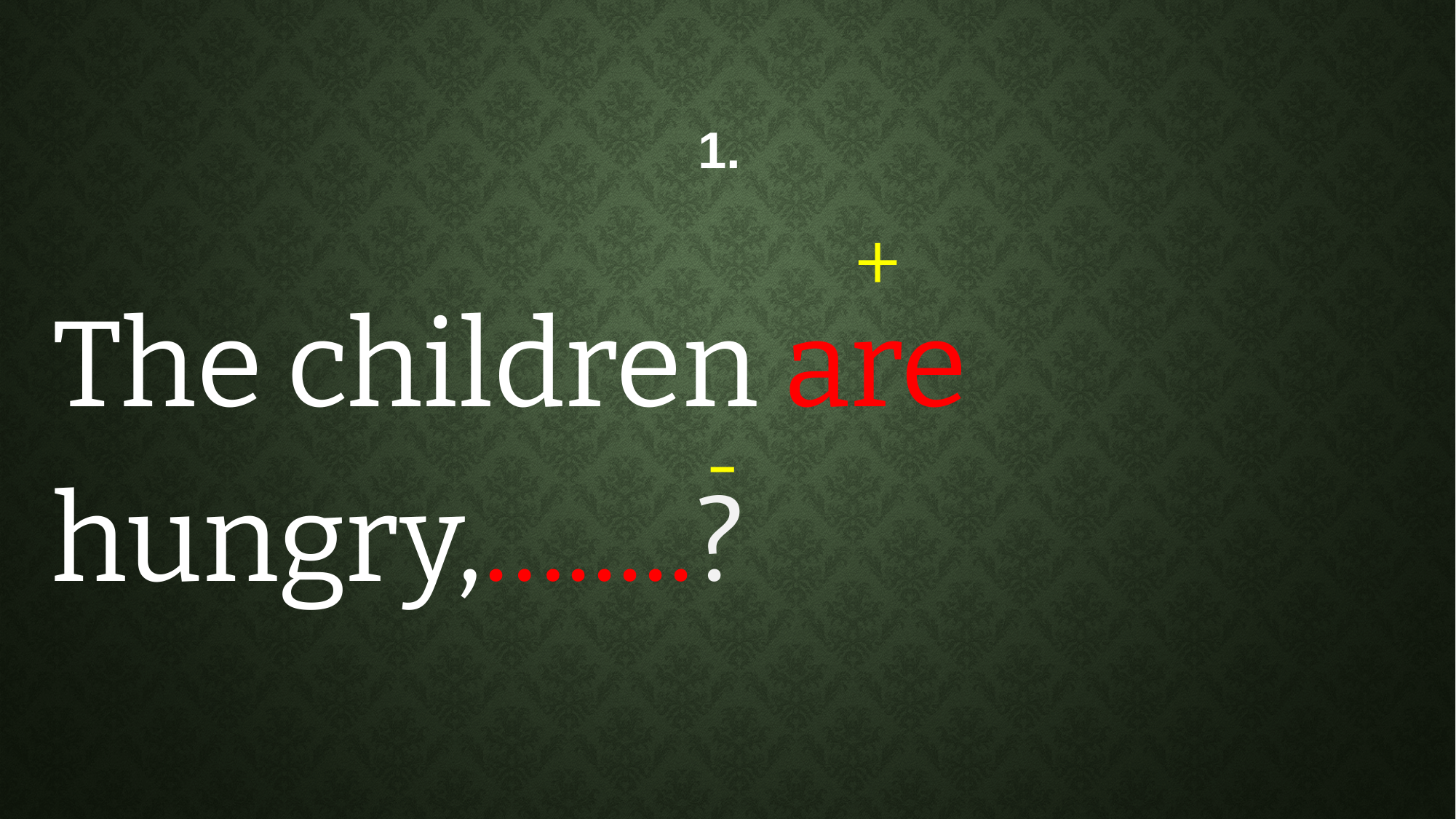

# 1.
+
The children are hungry,….....?
-